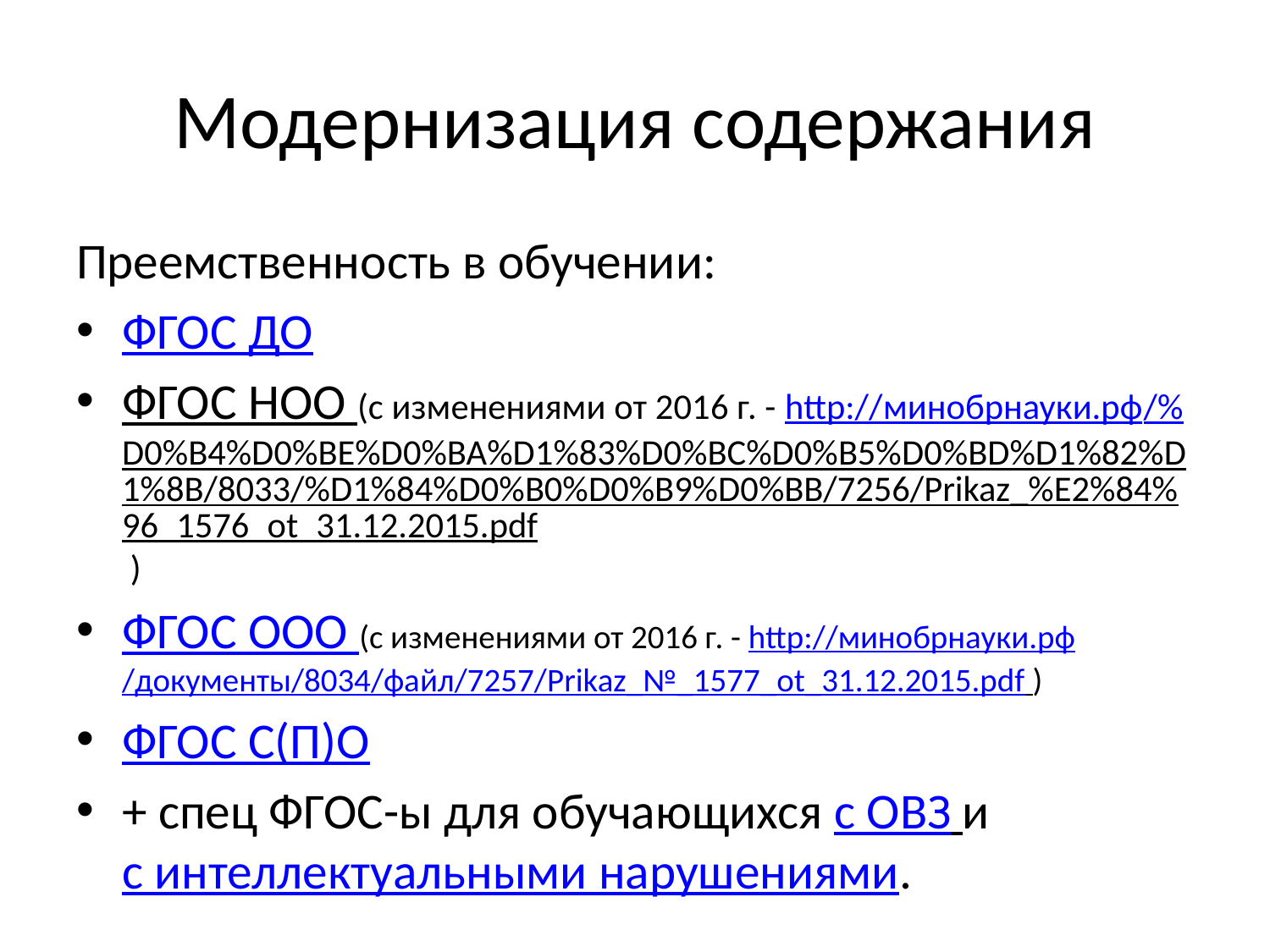

# Модернизация содержания
Преемственность в обучении:
ФГОС ДО
ФГОС НОО (с изменениями от 2016 г. - http://минобрнауки.рф/%D0%B4%D0%BE%D0%BA%D1%83%D0%BC%D0%B5%D0%BD%D1%82%D1%8B/8033/%D1%84%D0%B0%D0%B9%D0%BB/7256/Prikaz_%E2%84%96_1576_ot_31.12.2015.pdf )
ФГОС ООО (с изменениями от 2016 г. - http://минобрнауки.рф/документы/8034/файл/7257/Prikaz_№_1577_ot_31.12.2015.pdf )
ФГОС С(П)О
+ спец ФГОС-ы для обучающихся с ОВЗ и с интеллектуальными нарушениями.